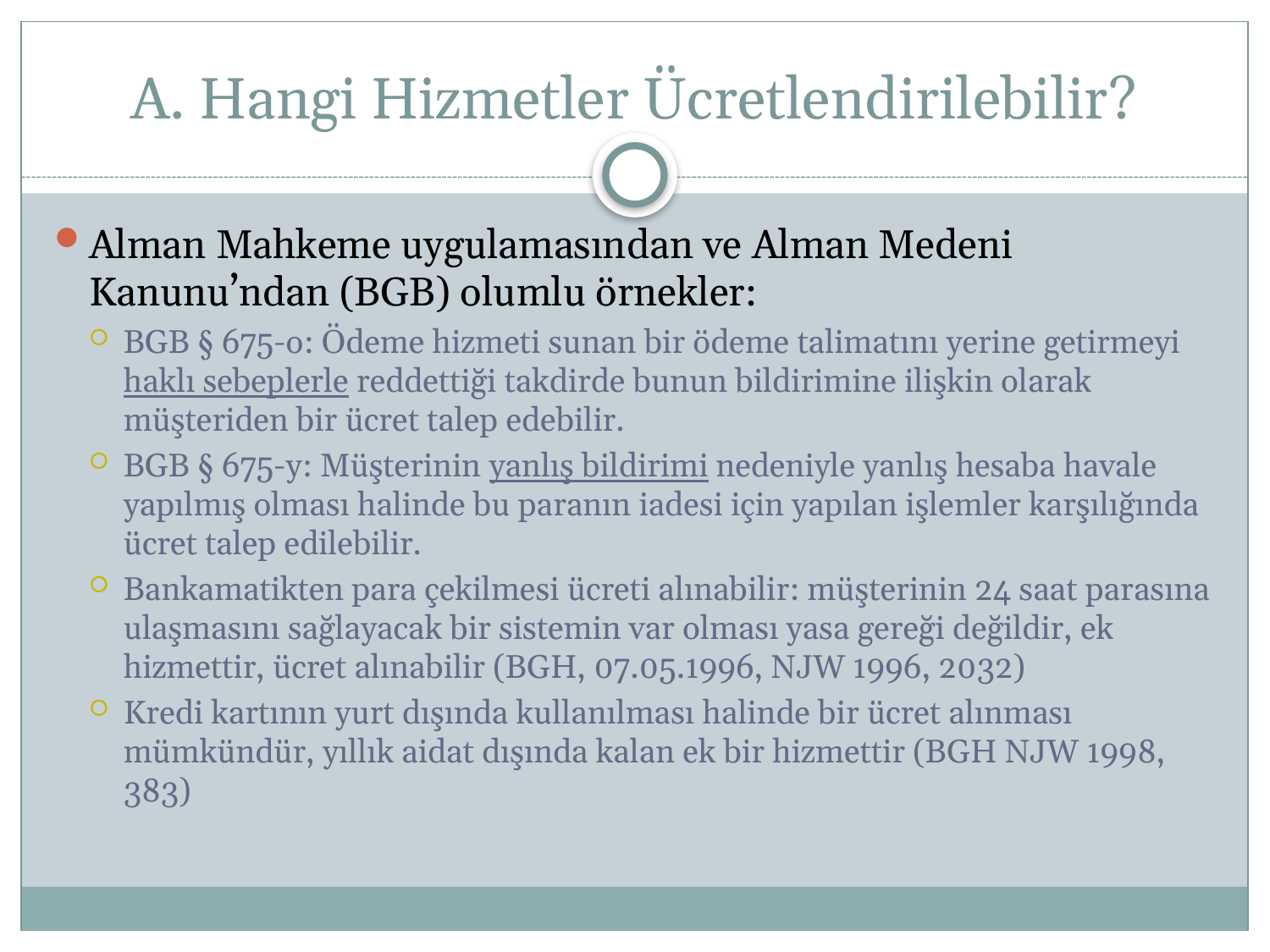

# A. Hangi Hizmetler Ücretlendirilebilir?
Alman Mahkeme uygulamasından ve Alman Medeni Kanunu’ndan (BGB) olumlu örnekler:
BGB § 675-o: Ödeme hizmeti sunan bir ödeme talimatını yerine getirmeyi haklı sebeplerle reddettiği takdirde bunun bildirimine ilişkin olarak müşteriden bir ücret talep edebilir.
BGB § 675-y: Müşterinin yanlış bildirimi nedeniyle yanlış hesaba havale yapılmış olması halinde bu paranın iadesi için yapılan işlemler karşılığında ücret talep edilebilir.
Bankamatikten para çekilmesi ücreti alınabilir: müşterinin 24 saat parasına ulaşmasını sağlayacak bir sistemin var olması yasa gereği değildir, ek hizmettir, ücret alınabilir (BGH, 07.05.1996, NJW 1996, 2032)
Kredi kartının yurt dışında kullanılması halinde bir ücret alınması mümkündür, yıllık aidat dışında kalan ek bir hizmettir (BGH NJW 1998, 383)